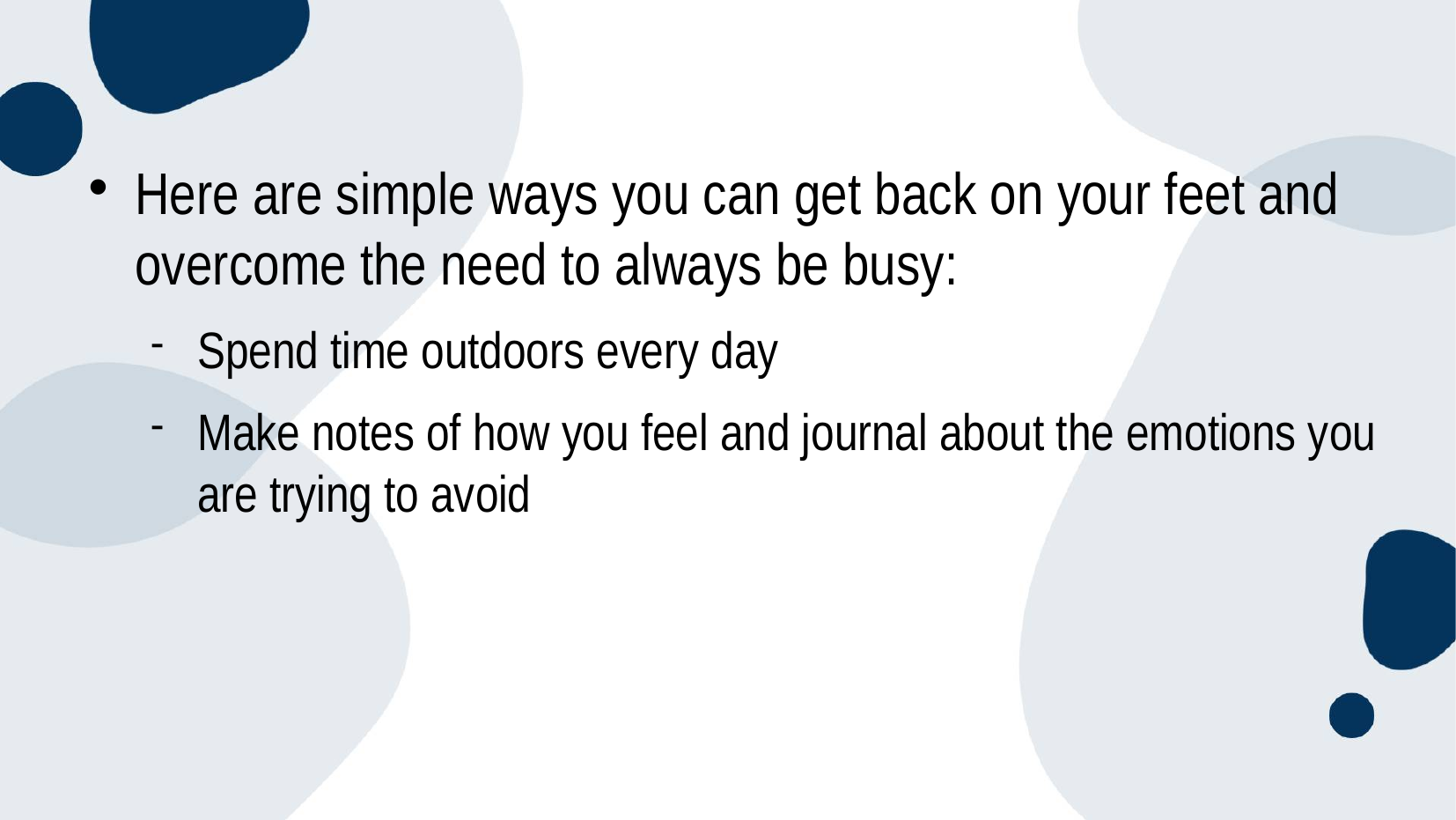

Here are simple ways you can get back on your feet and overcome the need to always be busy:
Spend time outdoors every day
Make notes of how you feel and journal about the emotions you are trying to avoid